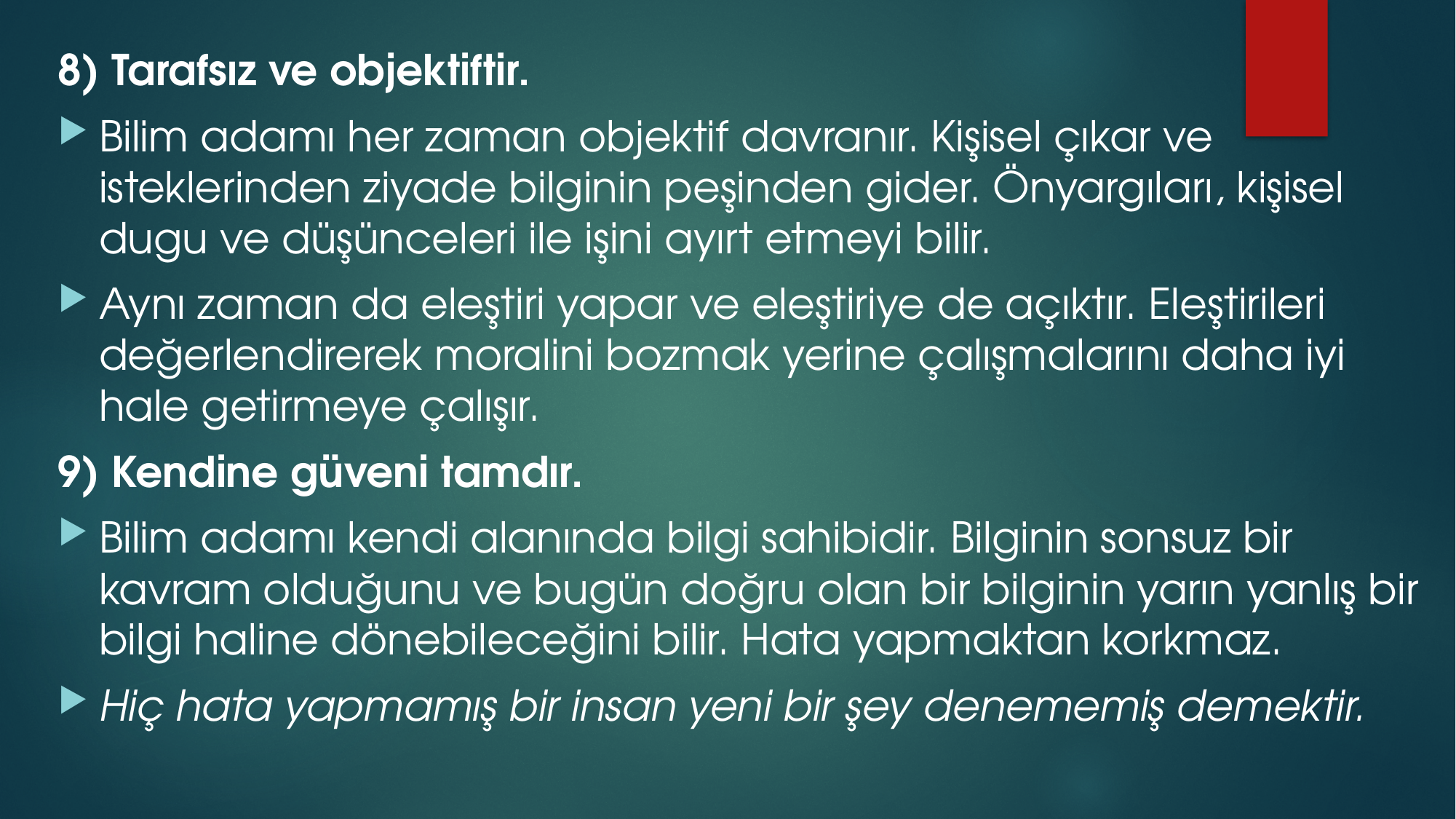

8) Tarafsız ve objektiftir.
Bilim adamı her zaman objektif davranır. Kişisel çıkar ve isteklerinden ziyade bilginin peşinden gider. Önyargıları, kişisel dugu ve düşünceleri ile işini ayırt etmeyi bilir.
Aynı zaman da eleştiri yapar ve eleştiriye de açıktır. Eleştirileri değerlendirerek moralini bozmak yerine çalışmalarını daha iyi hale getirmeye çalışır.
9) Kendine güveni tamdır.
Bilim adamı kendi alanında bilgi sahibidir. Bilginin sonsuz bir kavram olduğunu ve bugün doğru olan bir bilginin yarın yanlış bir bilgi haline dönebileceğini bilir. Hata yapmaktan korkmaz.
Hiç hata yapmamış bir insan yeni bir şey denememiş demektir.